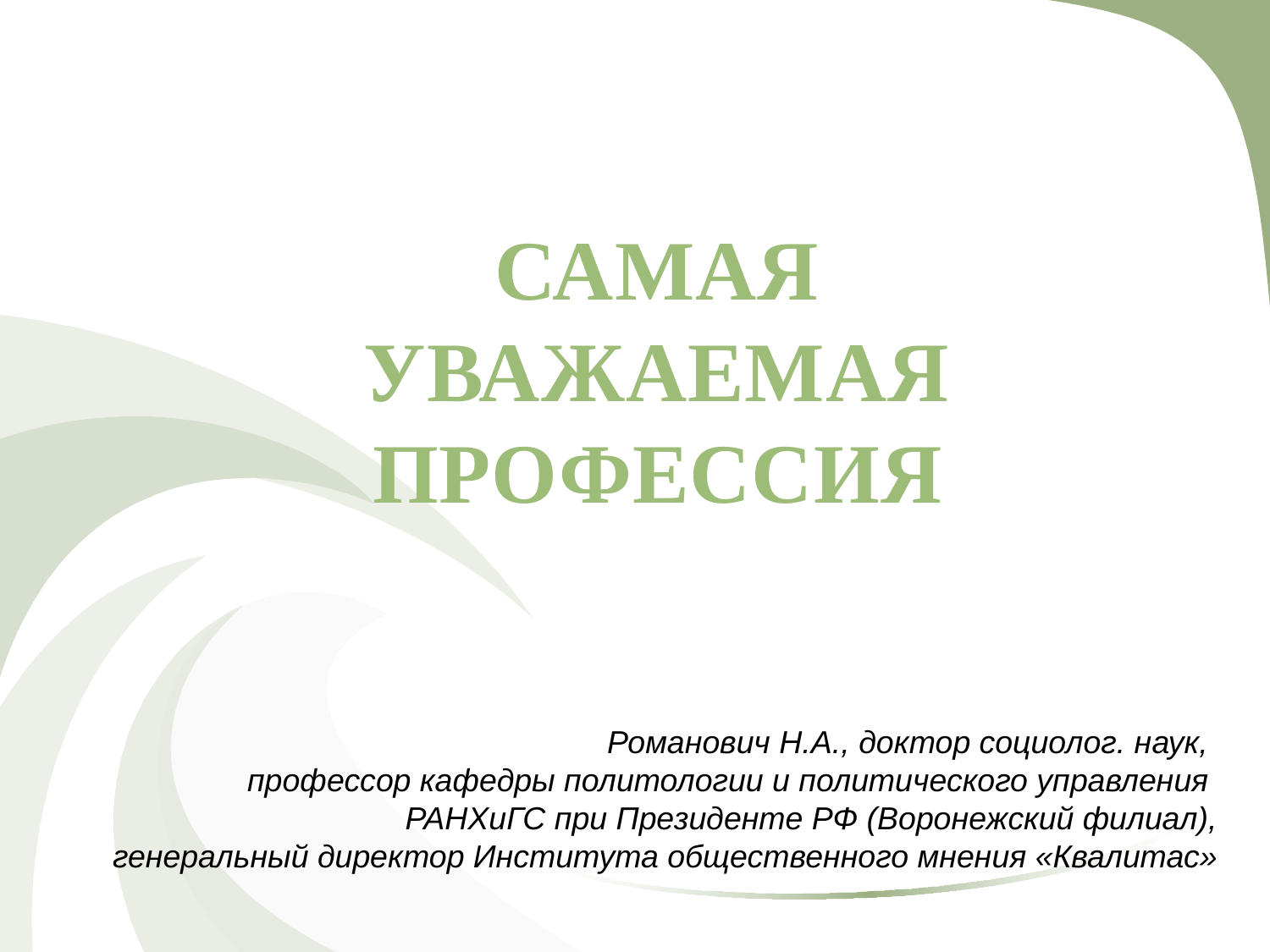

# САМАЯ УВАЖАЕМАЯ ПРОФЕССИЯ
Романович Н.А., доктор социолог. наук,
профессор кафедры политологии и политического управления
РАНХиГС при Президенте РФ (Воронежский филиал),
генеральный директор Института общественного мнения «Квалитас»